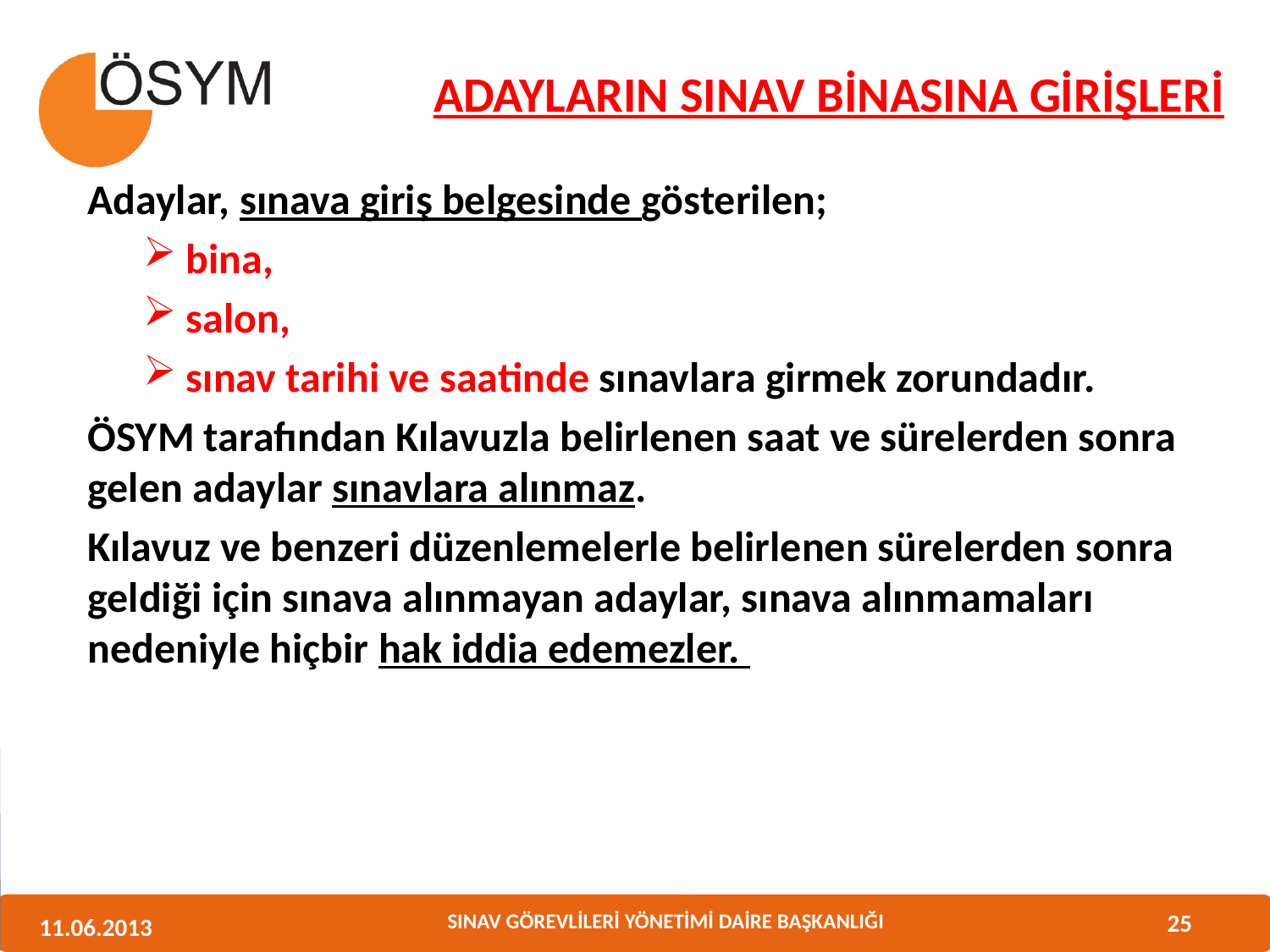

ADAYLARIN SINAV BİNASINA GİRİŞLERİ
Adaylar, sınava giriş belgesinde gösterilen;
 bina,
 salon,
 sınav tarihi ve saatinde sınavlara girmek zorundadır.
ÖSYM tarafından Kılavuzla belirlenen saat ve sürelerden sonra gelen adaylar sınavlara alınmaz.
Kılavuz ve benzeri düzenlemelerle belirlenen sürelerden sonra geldiği için sınava alınmayan adaylar, sınava alınmamaları nedeniyle hiçbir hak iddia edemezler.

25
11.06.2013